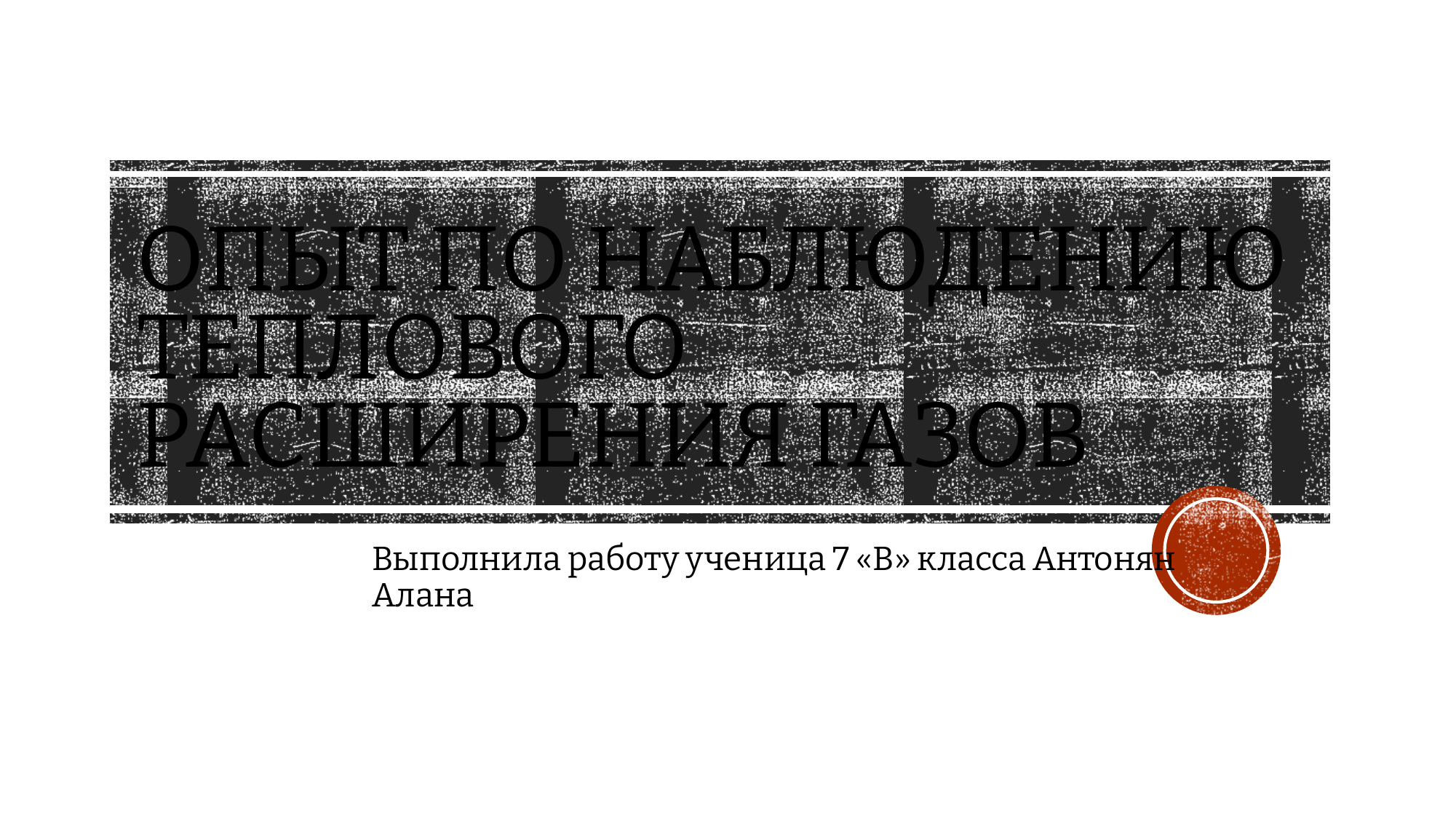

# Опыт по наблюдению теплового расширения газов
Выполнила работу ученица 7 «В» класса Антонян Алана